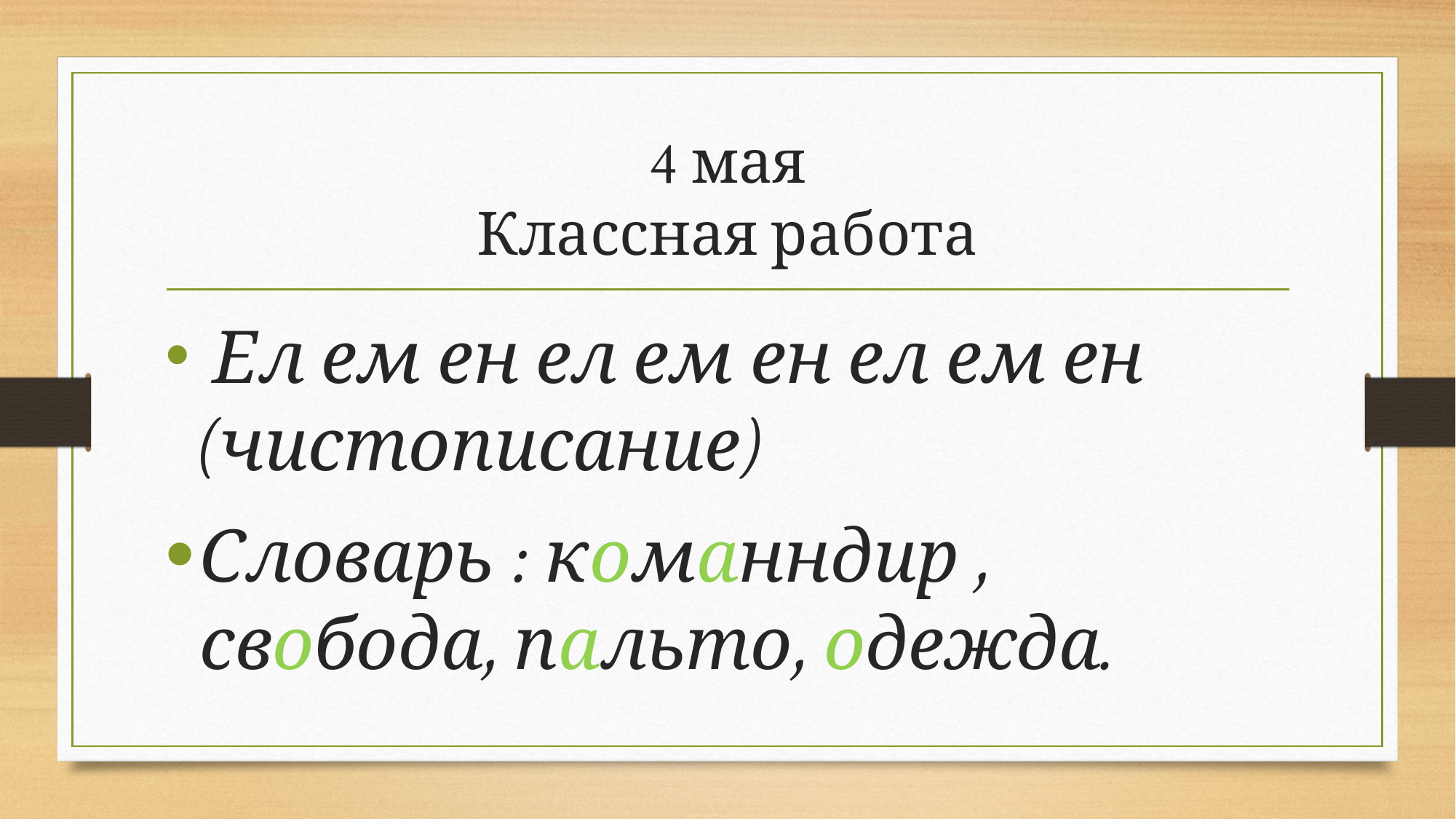

# 4 мая Классная работа
 Ел ем ен ел ем ен ел ем ен (чистописание)
Словарь : команндир , свобода, пальто, одежда.